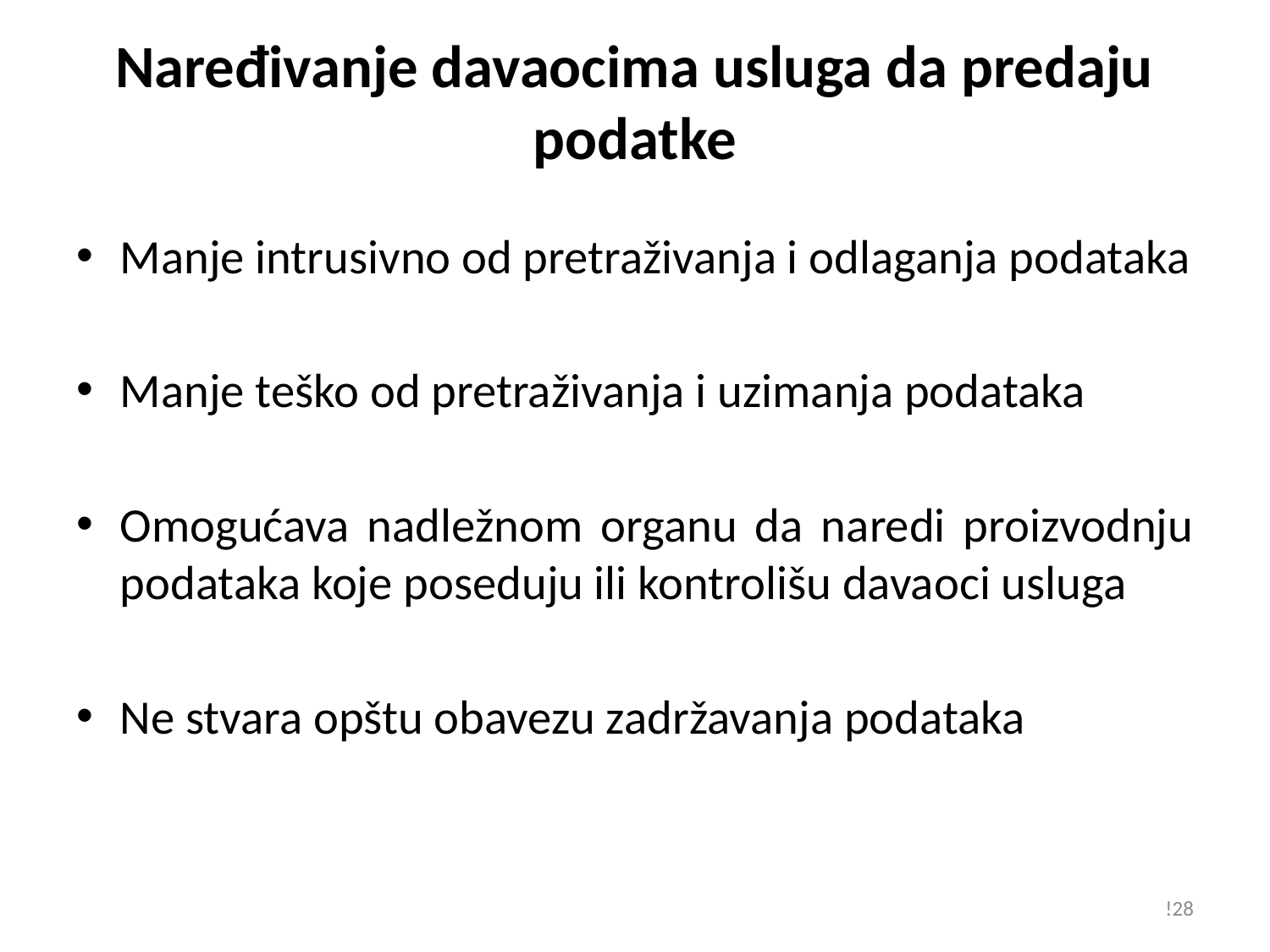

# Naređivanje davaocima usluga da predaju podatke
Manje intrusivno od pretraživanja i odlaganja podataka

Manje teško od pretraživanja i uzimanja podataka

Omogućava nadležnom organu da naredi proizvodnju podataka koje poseduju ili kontrolišu davaoci usluga

Ne stvara opštu obavezu zadržavanja podataka

!28